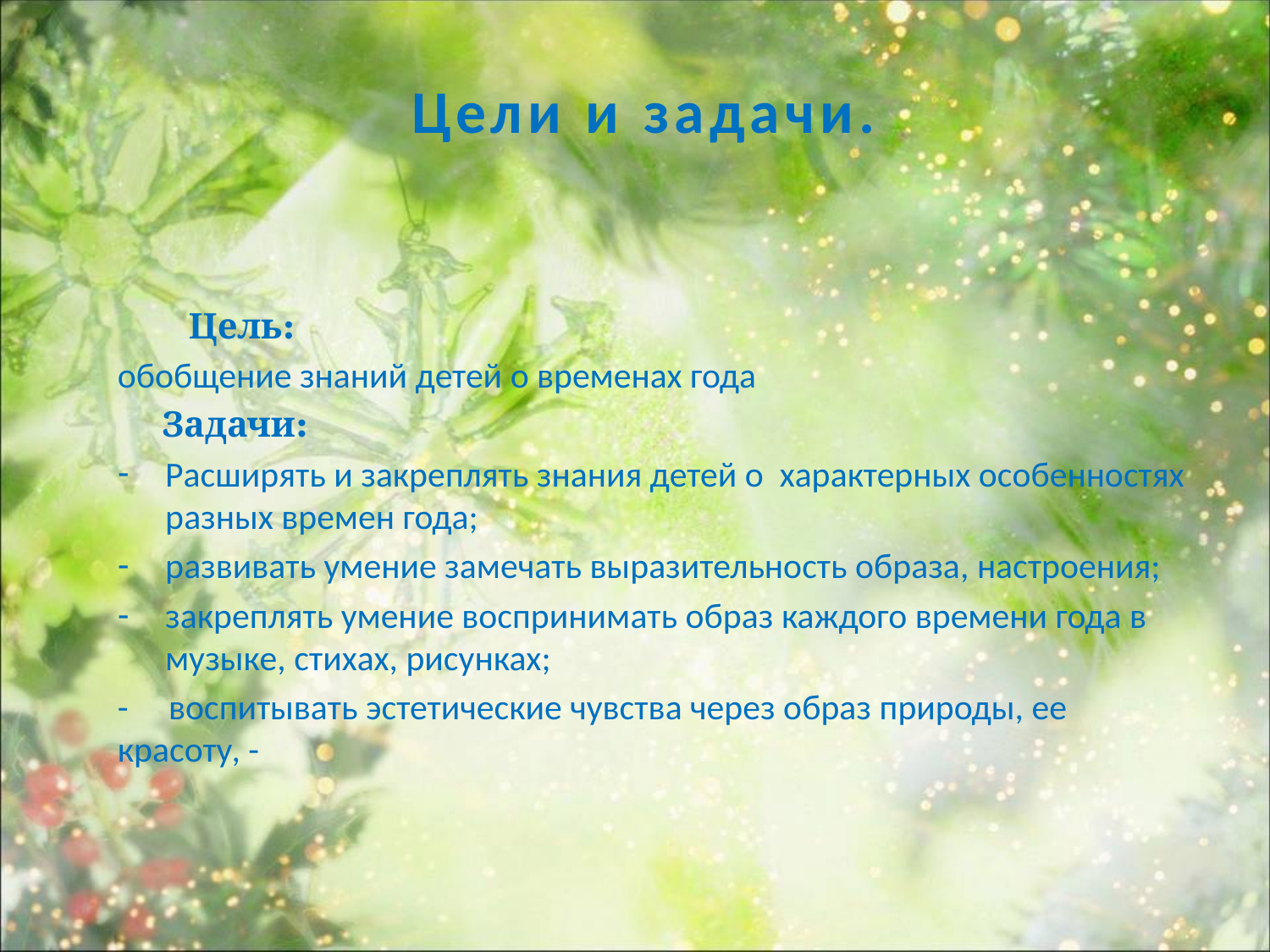

# Цели и задачи.

        Цель:
обобщение знаний детей о временах года
     Задачи:
Расширять и закреплять знания детей о  характерных особенностях разных времен года;
развивать умение замечать выразительность образа, настроения;
закреплять умение воспринимать образ каждого времени года в музыке, стихах, рисунках;
-     воспитывать эстетические чувства через образ природы, ее красоту, -